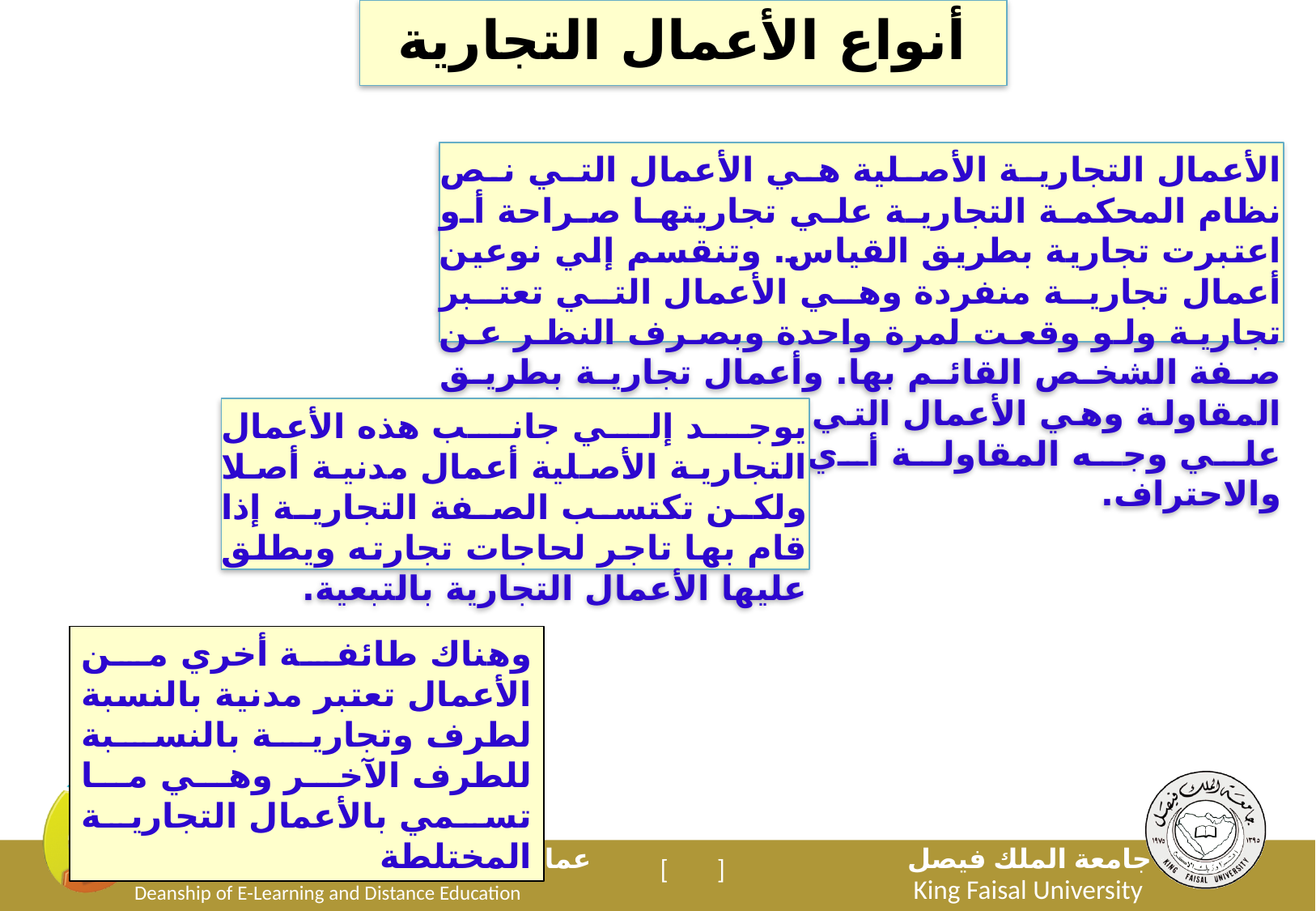

أنواع الأعمال التجارية
الأعمال التجارية الأصلية هي الأعمال التي نص نظام المحكمة التجارية علي تجاريتها صراحة أو اعتبرت تجارية بطريق القياس. وتنقسم إلي نوعين أعمال تجارية منفردة وهي الأعمال التي تعتبر تجارية ولو وقعت لمرة واحدة وبصرف النظر عن صفة الشخص القائم بها. وأعمال تجارية بطريق المقاولة وهي الأعمال التي تعتبر تجارية  إذا تمت علي وجه المقاولة أي علي سبيل التكرار والاحتراف.
يوجد إلي جانب هذه الأعمال التجارية الأصلية أعمال مدنية أصلا ولكن تكتسب الصفة التجارية إذا قام بها تاجر لحاجات تجارته ويطلق عليها الأعمال التجارية بالتبعية.

وهناك طائفة أخري من الأعمال تعتبر مدنية بالنسبة لطرف وتجارية بالنسبة للطرف الآخر وهي ما تسمي بالأعمال التجارية المختلطة